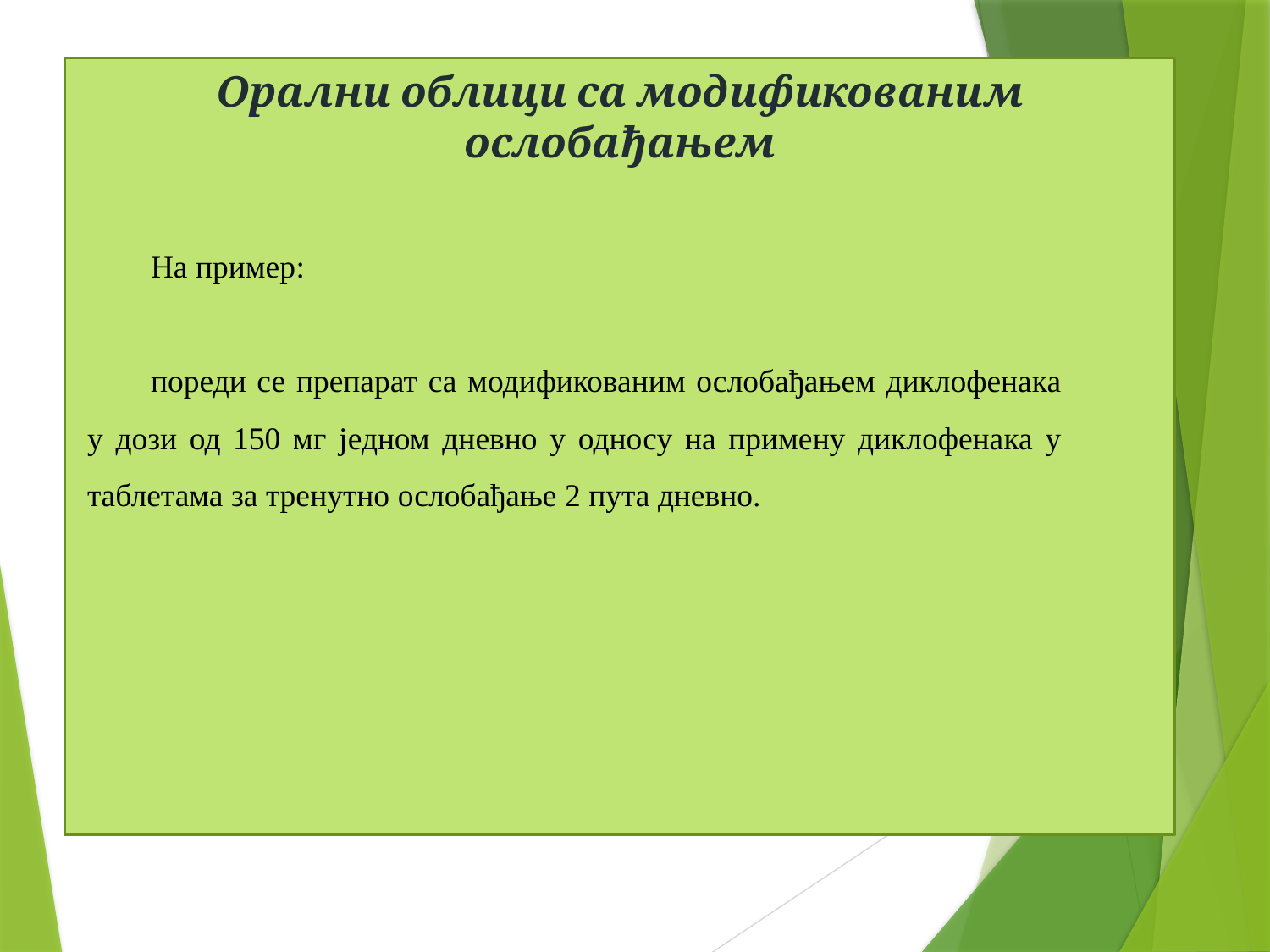

Орални облици са модификованим ослобађањем

На пример:

пореди се препарат са модификованим ослобађањем диклофенака у дози од 150 мг једном дневно у односу на примену диклофенака у таблетама за тренутно ослобађање 2 пута дневно.